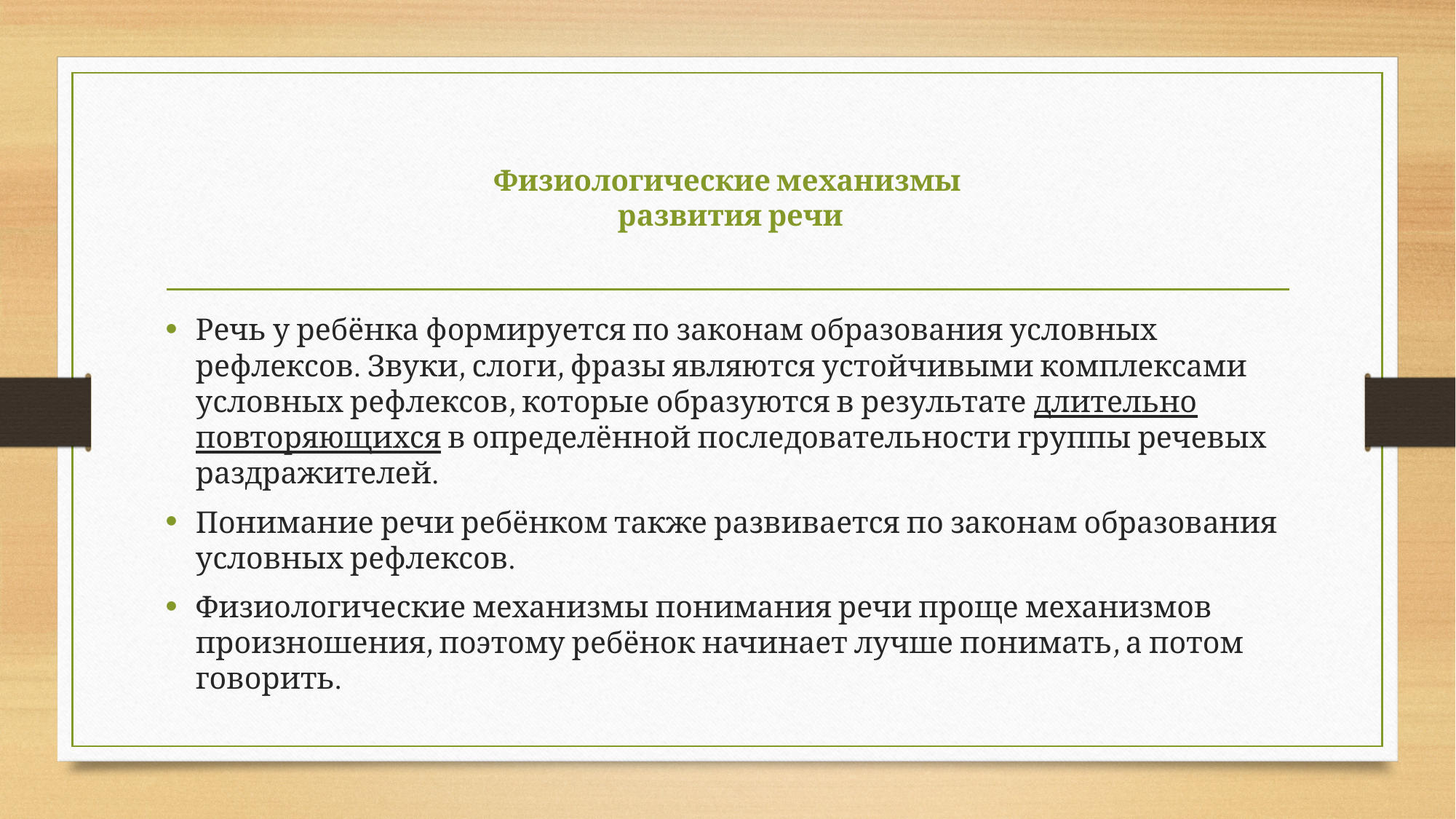

# Физиологические механизмы развития речи
Речь у ребёнка формируется по законам образования условных рефлексов. Звуки, слоги, фразы являются устойчивыми комплексами условных рефлексов, которые образуются в результате длительно повторяющихся в определённой последовательности группы речевых раздражителей.
Понимание речи ребёнком также развивается по законам образования условных рефлексов.
Физиологические механизмы понимания речи проще механизмов произношения, поэтому ребёнок начинает лучше понимать, а потом говорить.